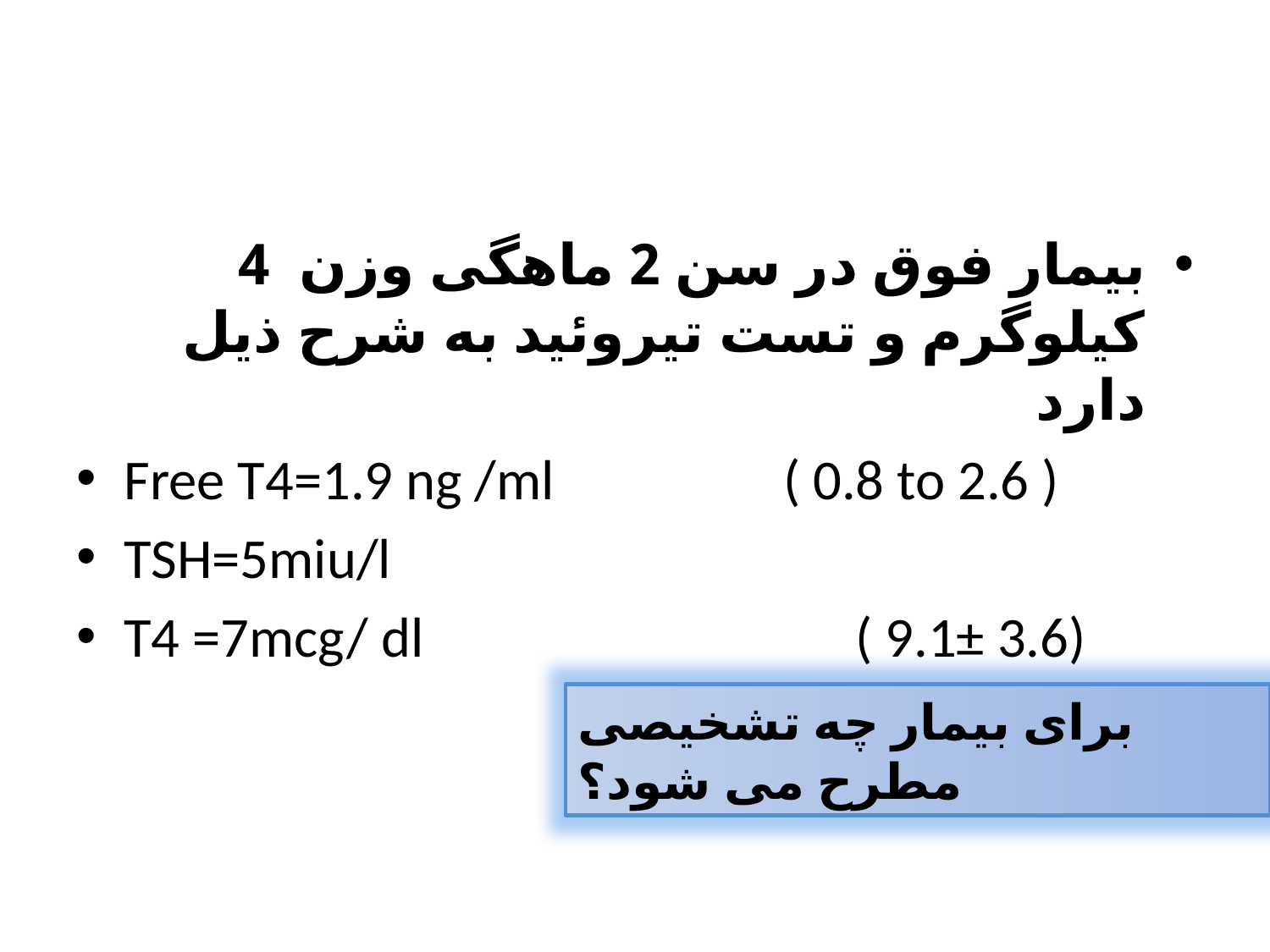

#
بیمار فوق در سن 2 ماهگی وزن  4 کیلوگرم و تست تیروئید به شرح ذیل دارد
Free T4=1.9 ng /ml                  ( 0.8 to 2.6 )
TSH=5miu/l
T4 =7mcg/ dl                                  ( 9.1± 3.6)

برای بیمار چه تشخیصی مطرح می شود؟